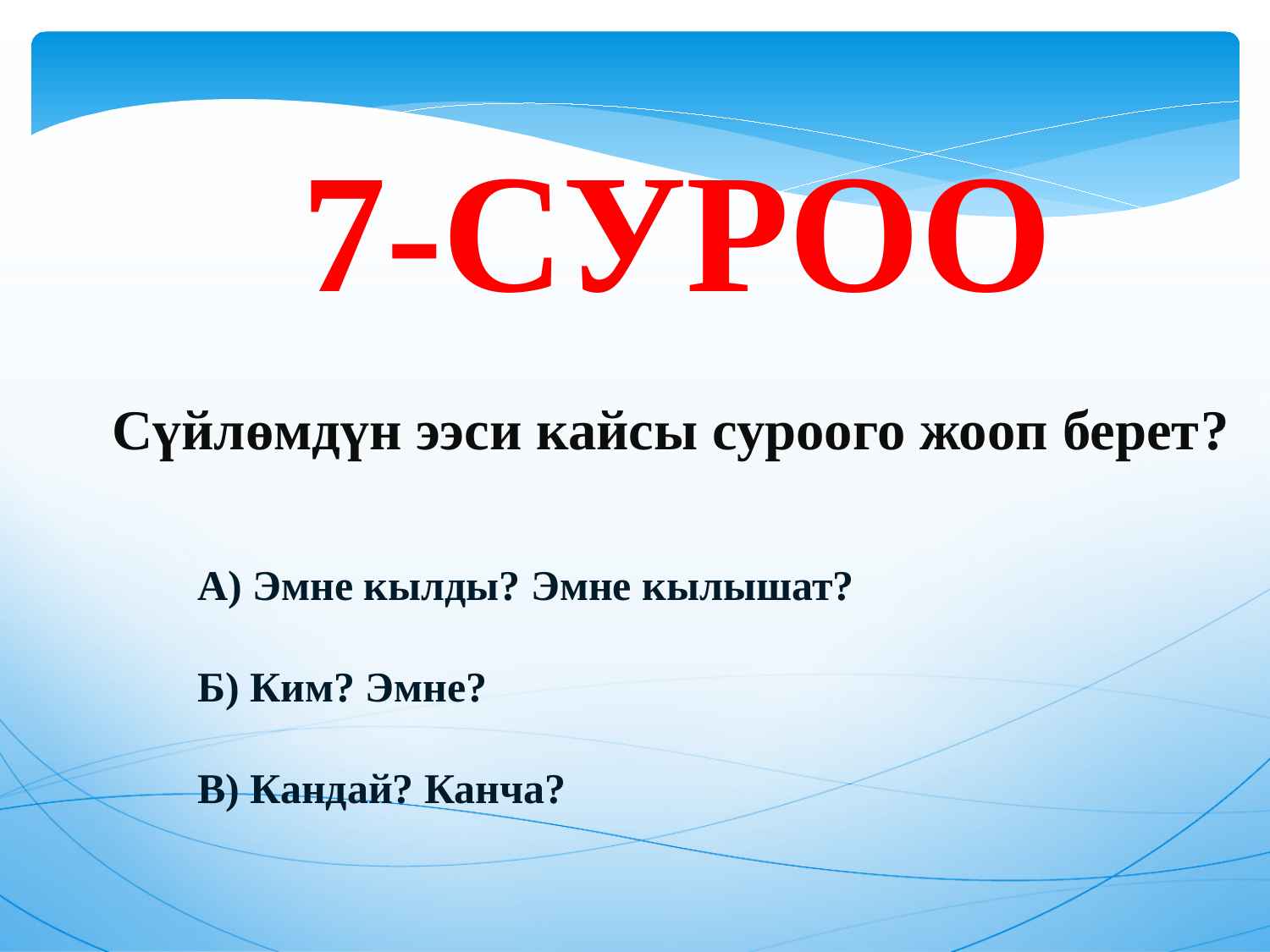

7-СУРОО
Сүйлөмдүн ээси кайсы суроого жооп берет?
А) Эмне кылды? Эмне кылышат?

Б) Ким? Эмне?

В) Кандай? Канча?